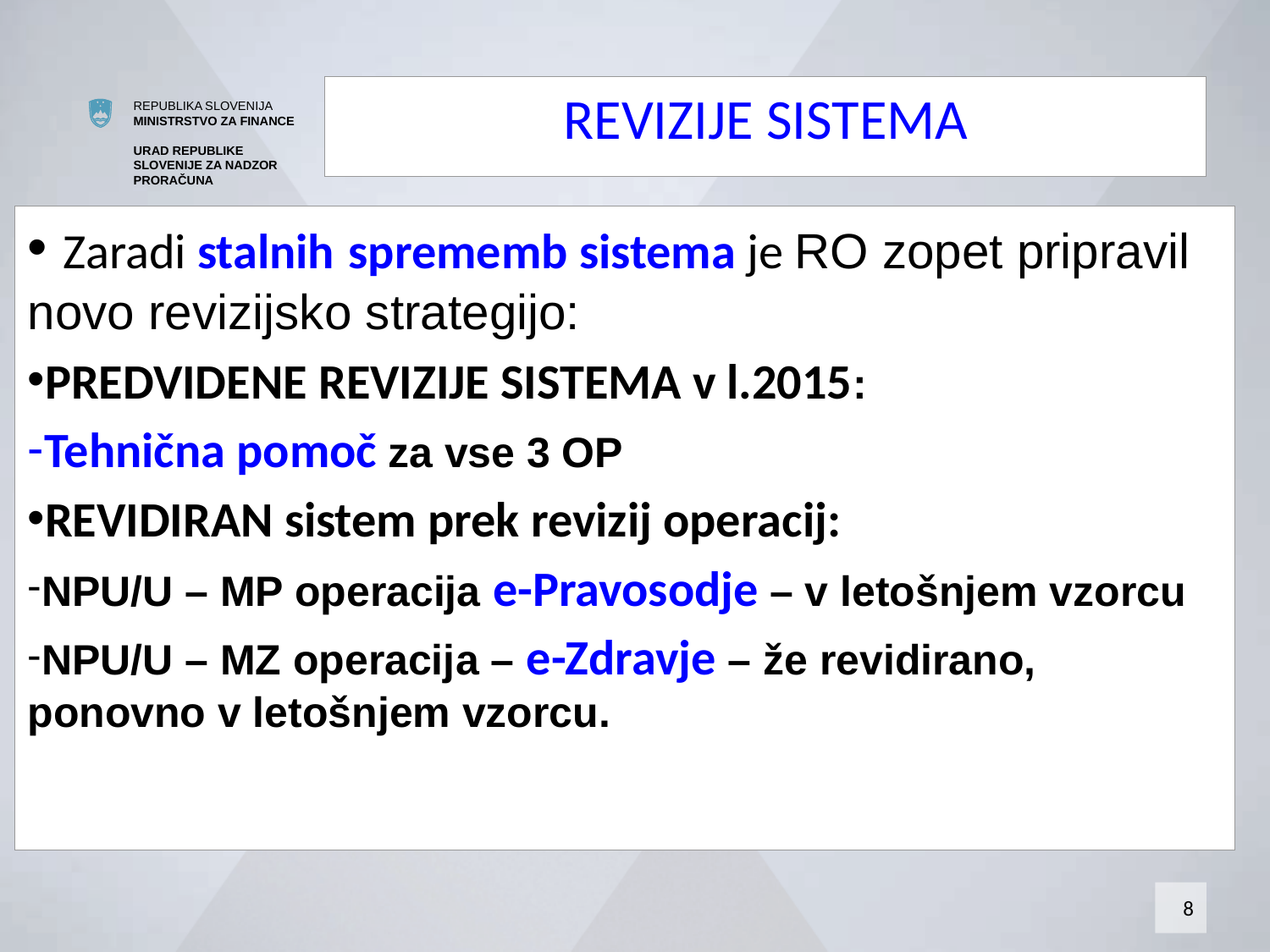

# REVIZIJE SISTEMA
 Zaradi stalnih sprememb sistema je RO zopet pripravil novo revizijsko strategijo:
PREDVIDENE REVIZIJE SISTEMA v l.2015:
Tehnična pomoč za vse 3 OP
REVIDIRAN sistem prek revizij operacij:
NPU/U – MP operacija e-Pravosodje – v letošnjem vzorcu
NPU/U – MZ operacija – e-Zdravje – že revidirano, ponovno v letošnjem vzorcu.

8